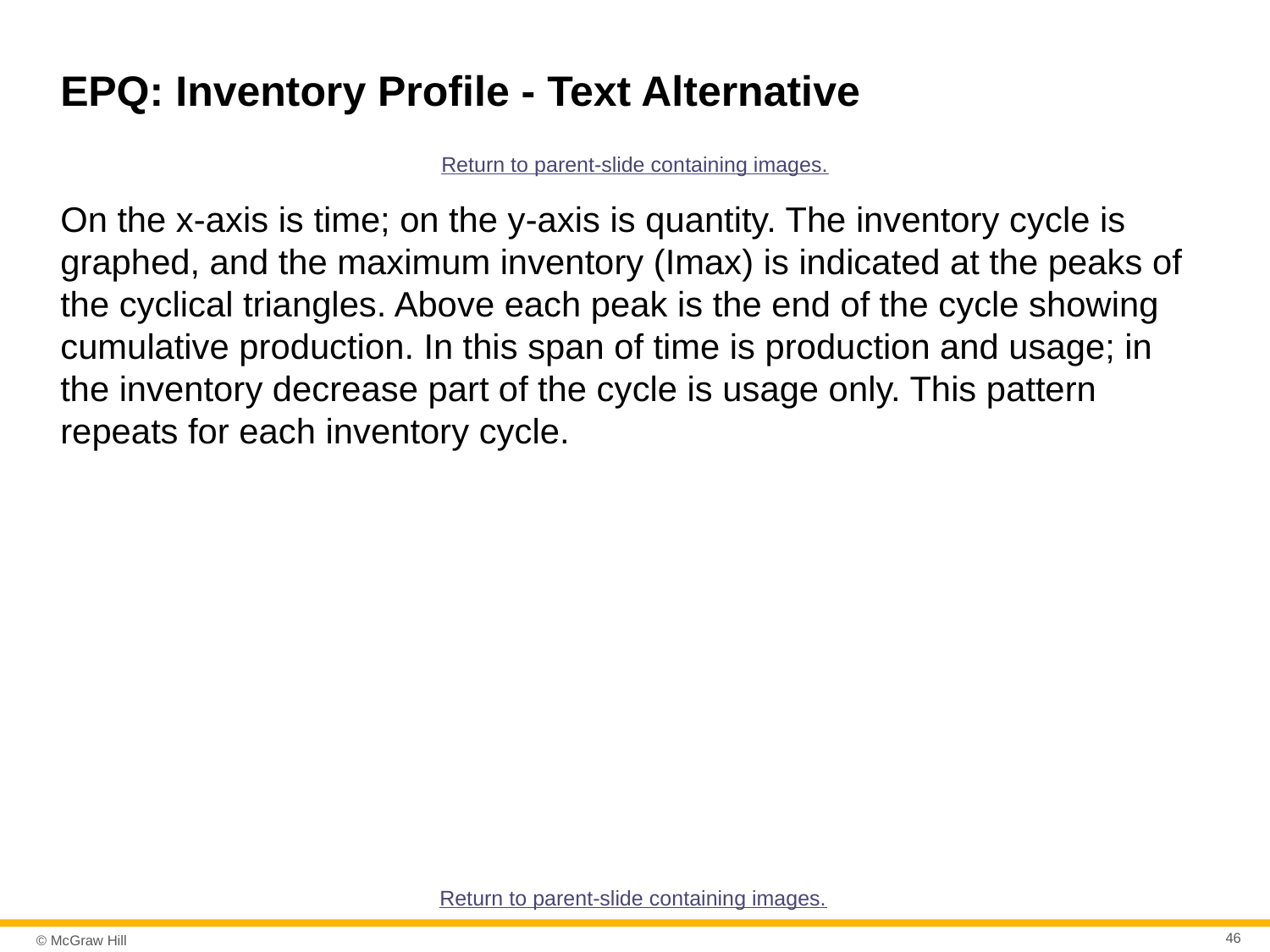

# EPQ: Inventory Profile - Text Alternative
Return to parent-slide containing images.
On the x-axis is time; on the y-axis is quantity. The inventory cycle is graphed, and the maximum inventory (Imax) is indicated at the peaks of the cyclical triangles. Above each peak is the end of the cycle showing cumulative production. In this span of time is production and usage; in the inventory decrease part of the cycle is usage only. This pattern repeats for each inventory cycle.
Return to parent-slide containing images.